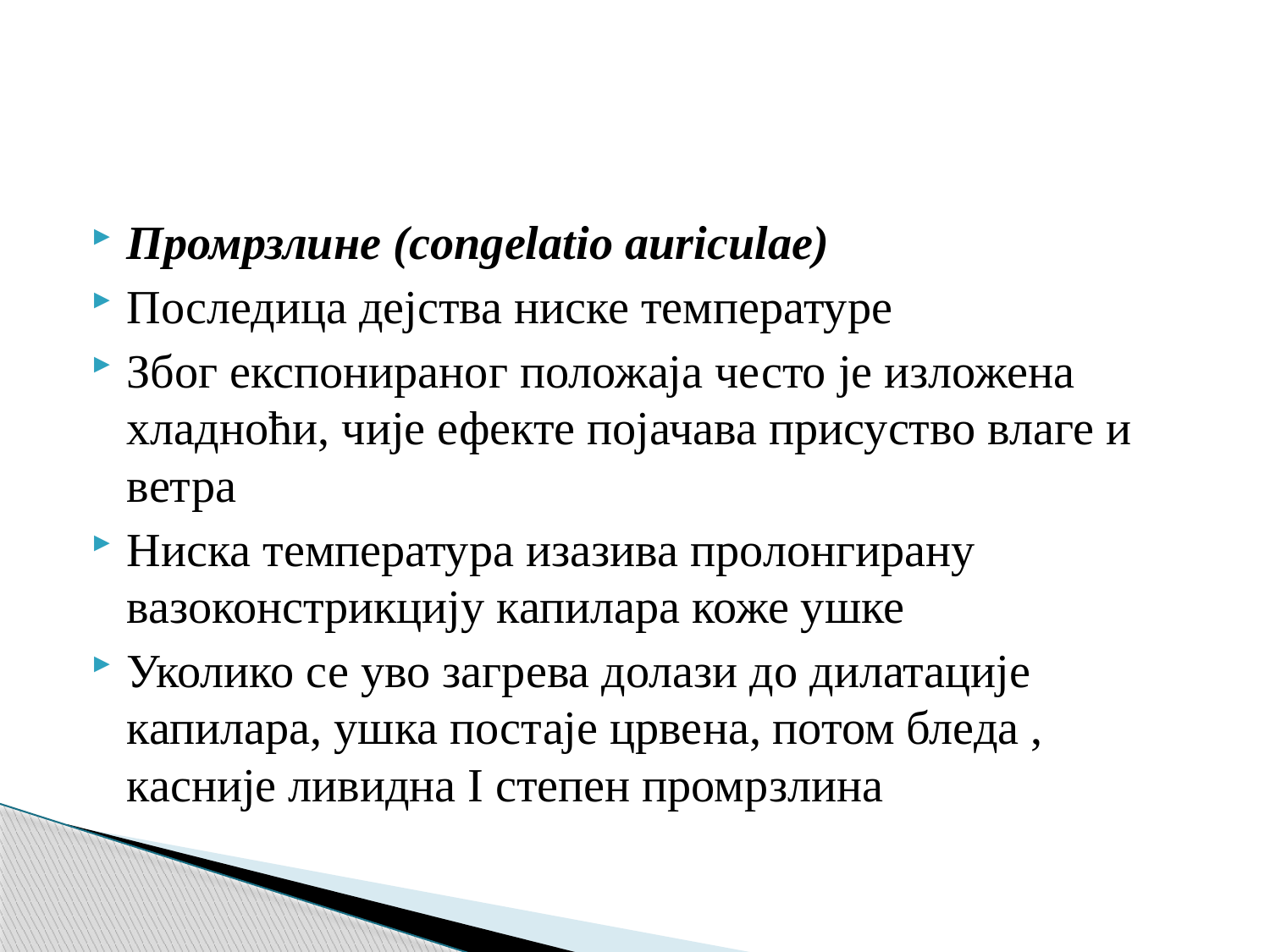

#
Промрзлине (congelatio auriculae)
Последица дејства ниске температуре
Због експонираног положаја често је изложена хладноћи, чије ефекте појачава присуство влаге и ветра
Ниска температура изазива пролонгирану вазоконстрикцију капилара коже ушке
Уколико се уво загрева долази до дилатације капилара, ушка постаје црвена, потом бледа , касније ливидна I степен промрзлина